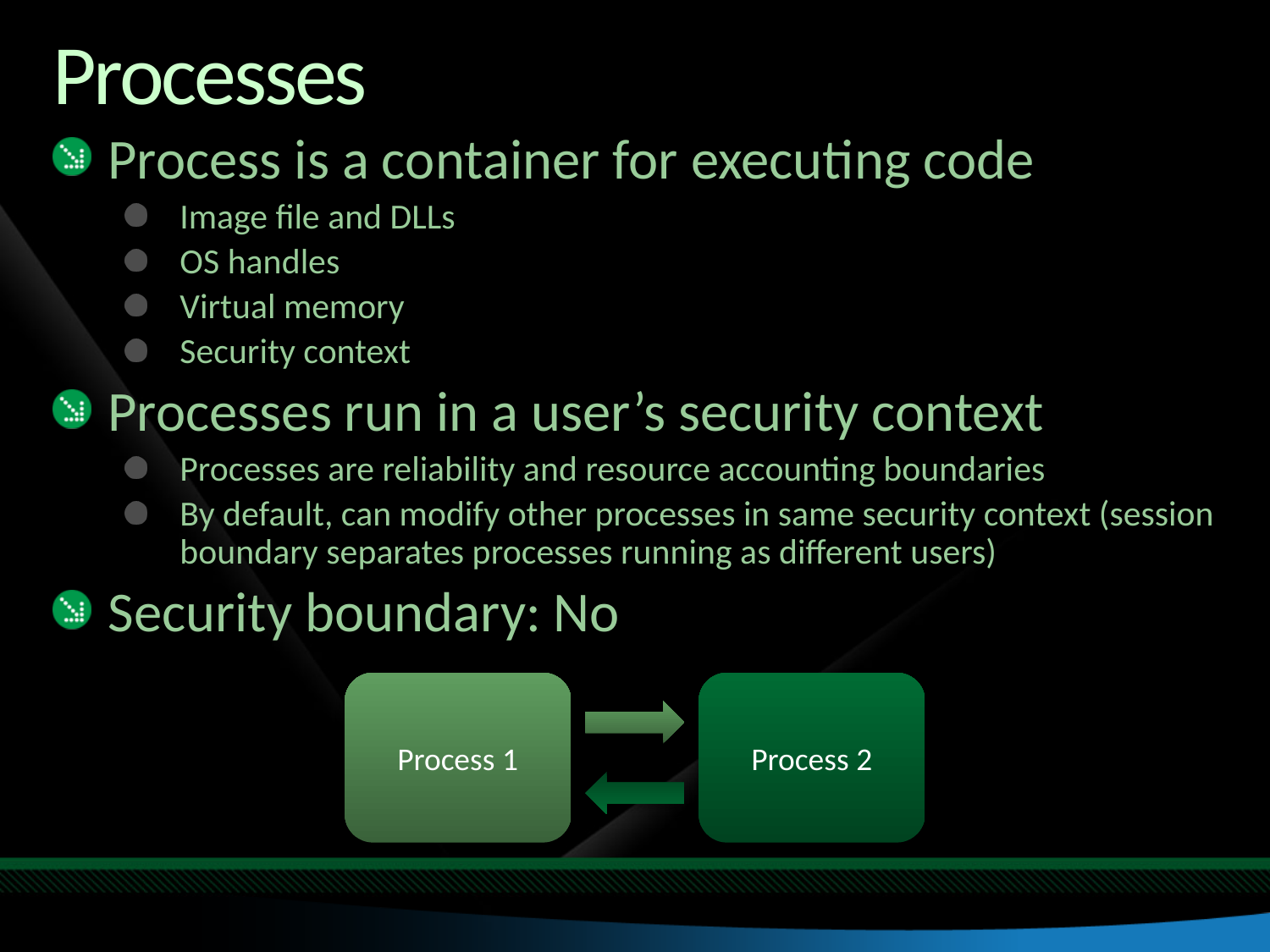

# Processes
Process is a container for executing code
Image file and DLLs
OS handles
Virtual memory
Security context
Processes run in a user’s security context
Processes are reliability and resource accounting boundaries
By default, can modify other processes in same security context (session boundary separates processes running as different users)
Security boundary: No
Process 1
Process 2